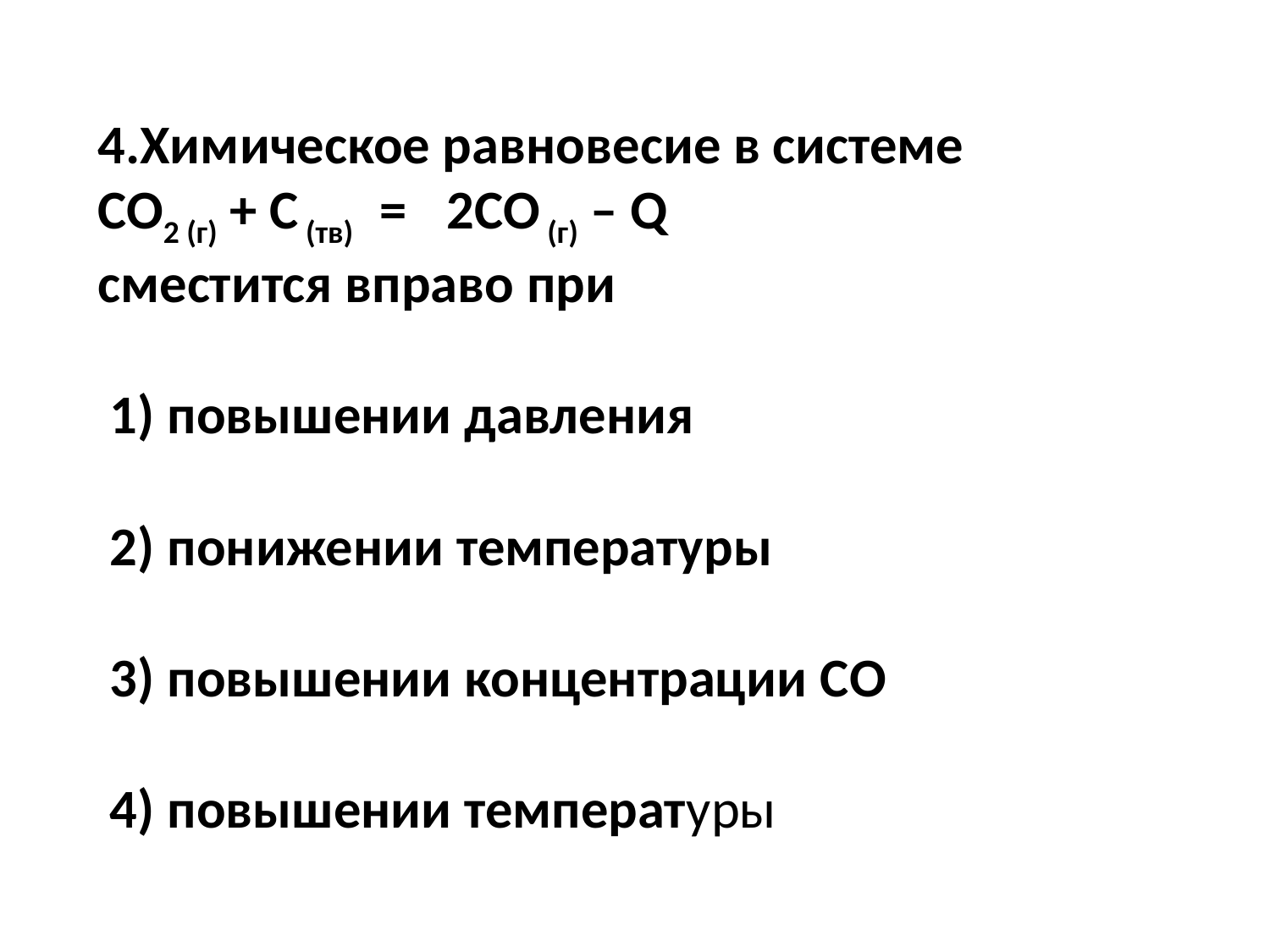

4.Химическое равновесие в системе
CO2 (г) + C (тв)   =    2CO (г) – Q
сместится вправо при

 1) повышении давления

 2) понижении температуры

 3) повышении концентрации СO

 4) повышении температуры